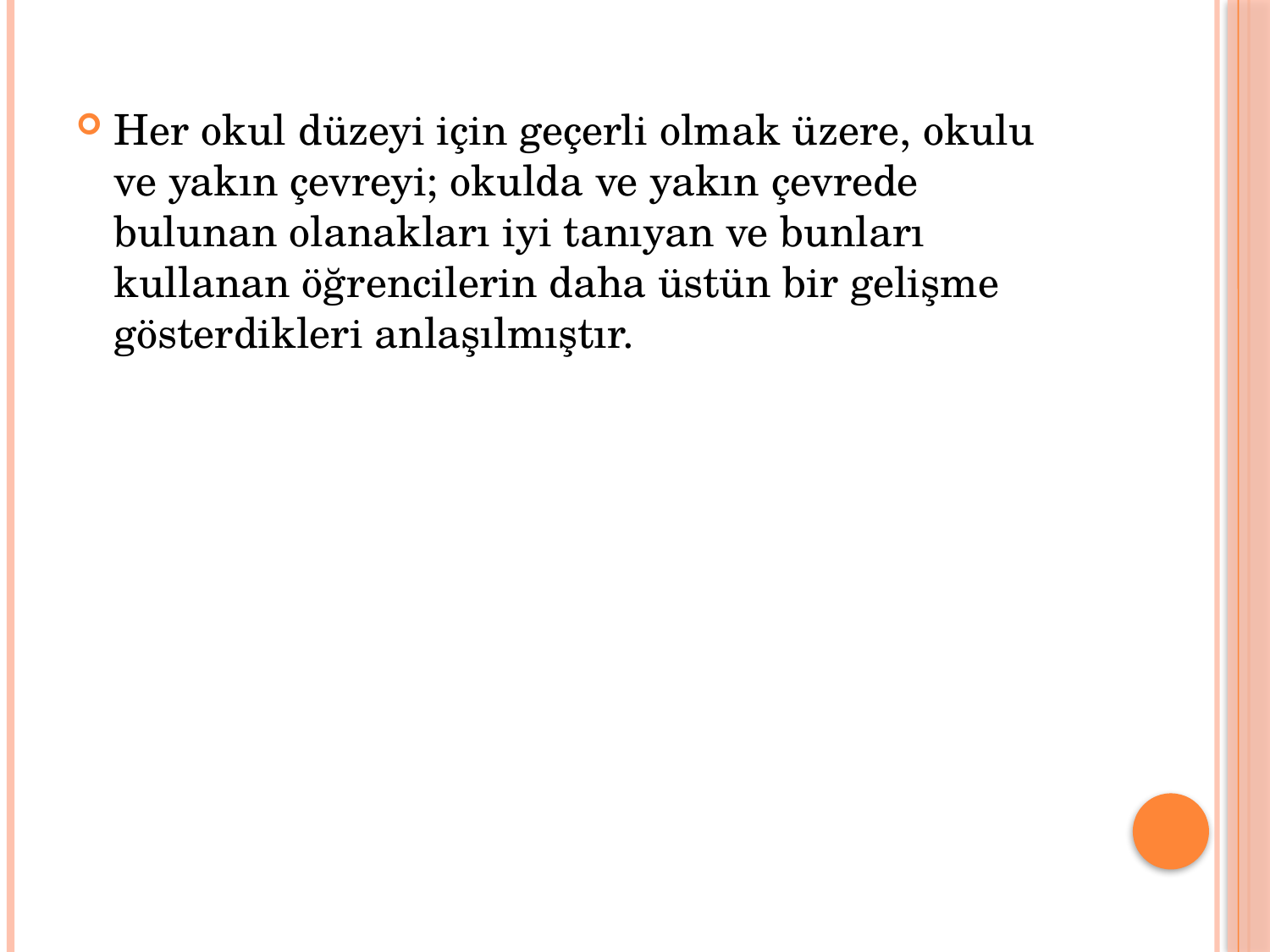

Her okul düzeyi için geçerli olmak üzere, okulu ve yakın çevreyi; okulda ve yakın çevrede bulunan olanakları iyi tanıyan ve bunları kullanan öğrencilerin daha üstün bir gelişme gösterdikleri anlaşılmıştır.